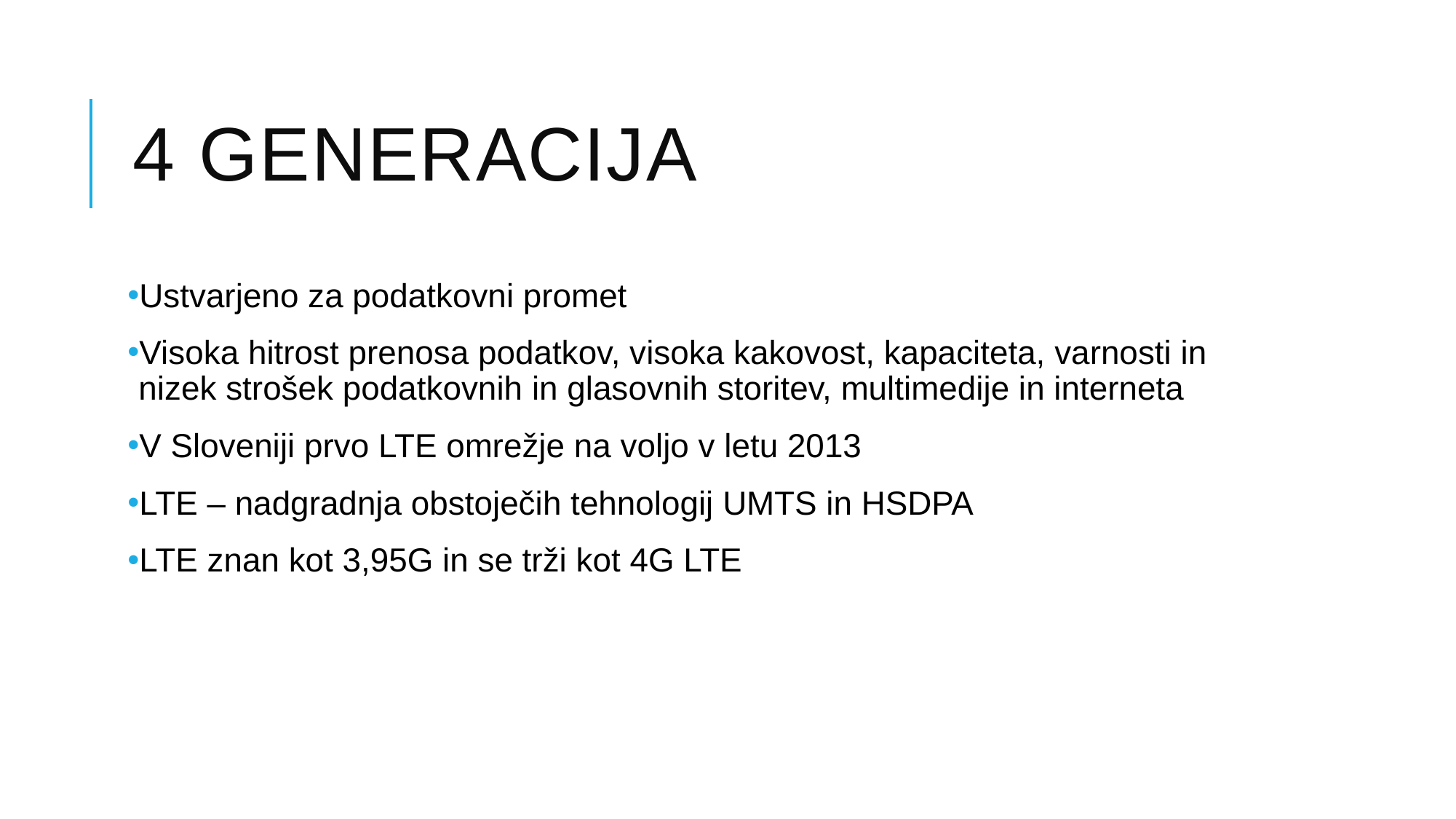

# 4 generacija
Ustvarjeno za podatkovni promet
Visoka hitrost prenosa podatkov, visoka kakovost, kapaciteta, varnosti in nizek strošek podatkovnih in glasovnih storitev, multimedije in interneta
V Sloveniji prvo LTE omrežje na voljo v letu 2013
LTE – nadgradnja obstoječih tehnologij UMTS in HSDPA
LTE znan kot 3,95G in se trži kot 4G LTE